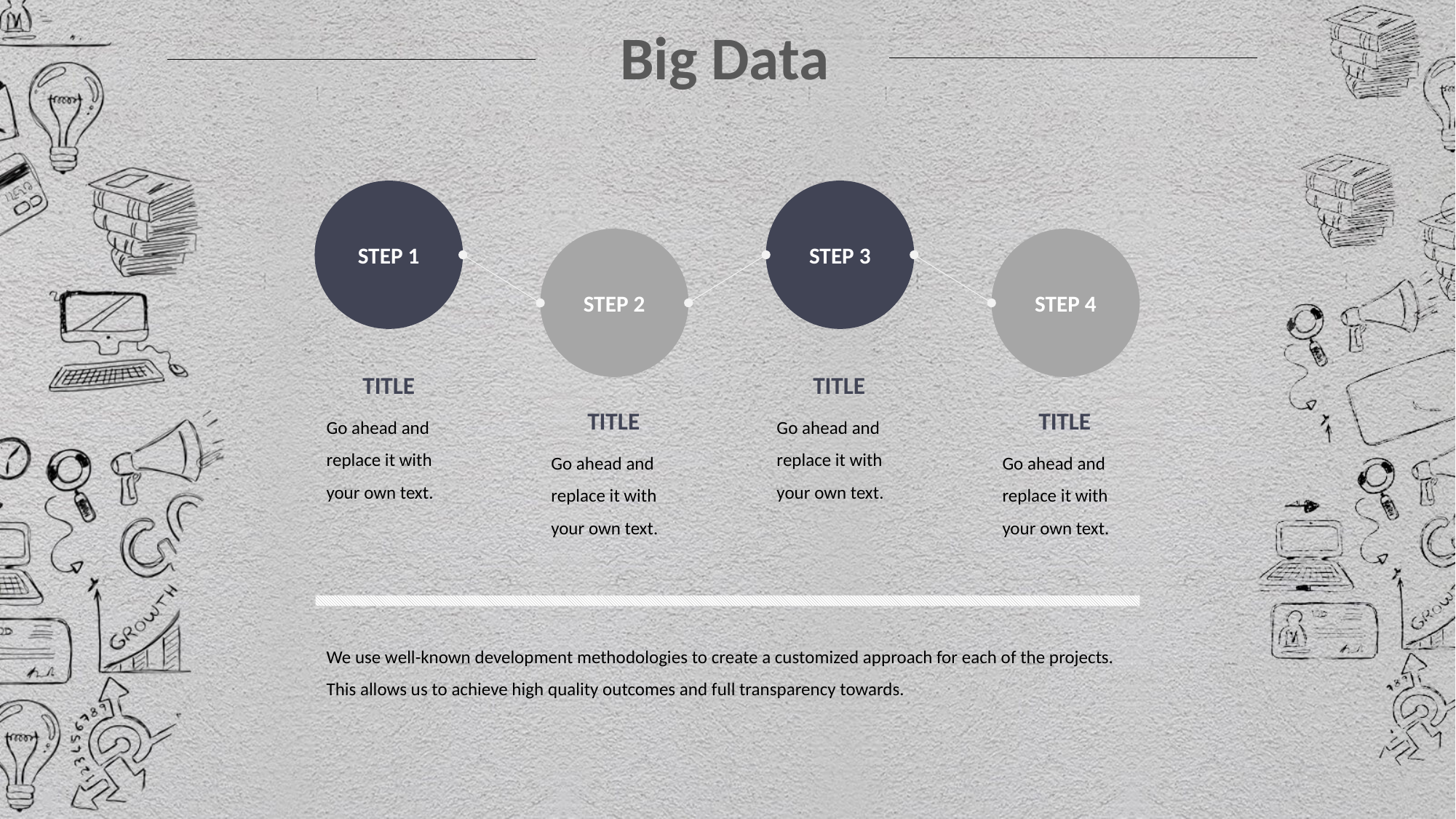

STEP 1
STEP 3
STEP 2
STEP 4
TITLE
TITLE
TITLE
TITLE
Go ahead and replace it with your own text.
Go ahead and replace it with your own text.
Go ahead and replace it with your own text.
Go ahead and replace it with your own text.

We use well-known development methodologies to create a customized approach for each of the projects. This allows us to achieve high quality outcomes and full transparency towards.